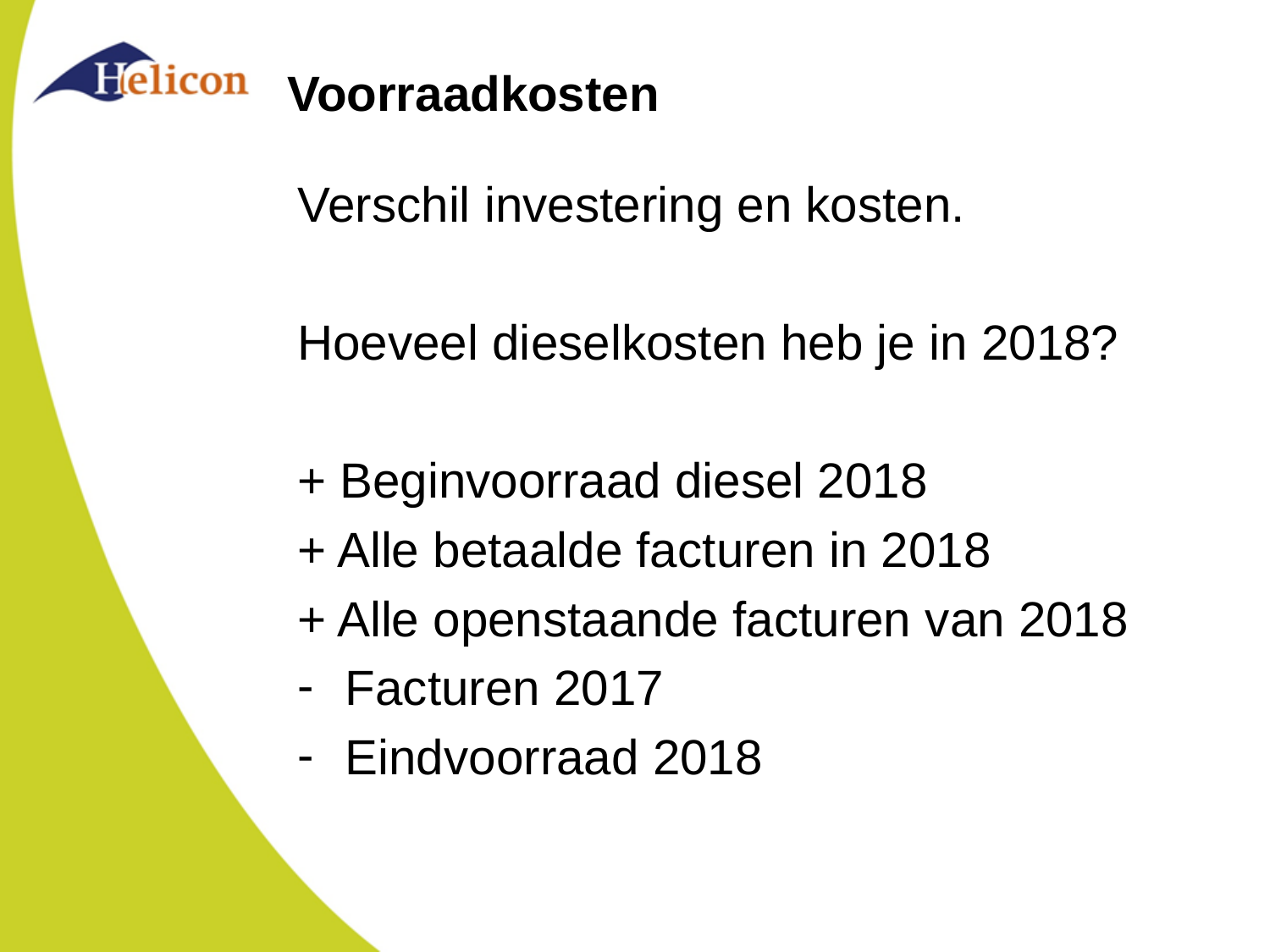

# Voorraadkosten
Verschil investering en kosten.

Hoeveel dieselkosten heb je in 2018?

+ Beginvoorraad diesel 2018
+ Alle betaalde facturen in 2018
+ Alle openstaande facturen van 2018
Facturen 2017
Eindvoorraad 2018